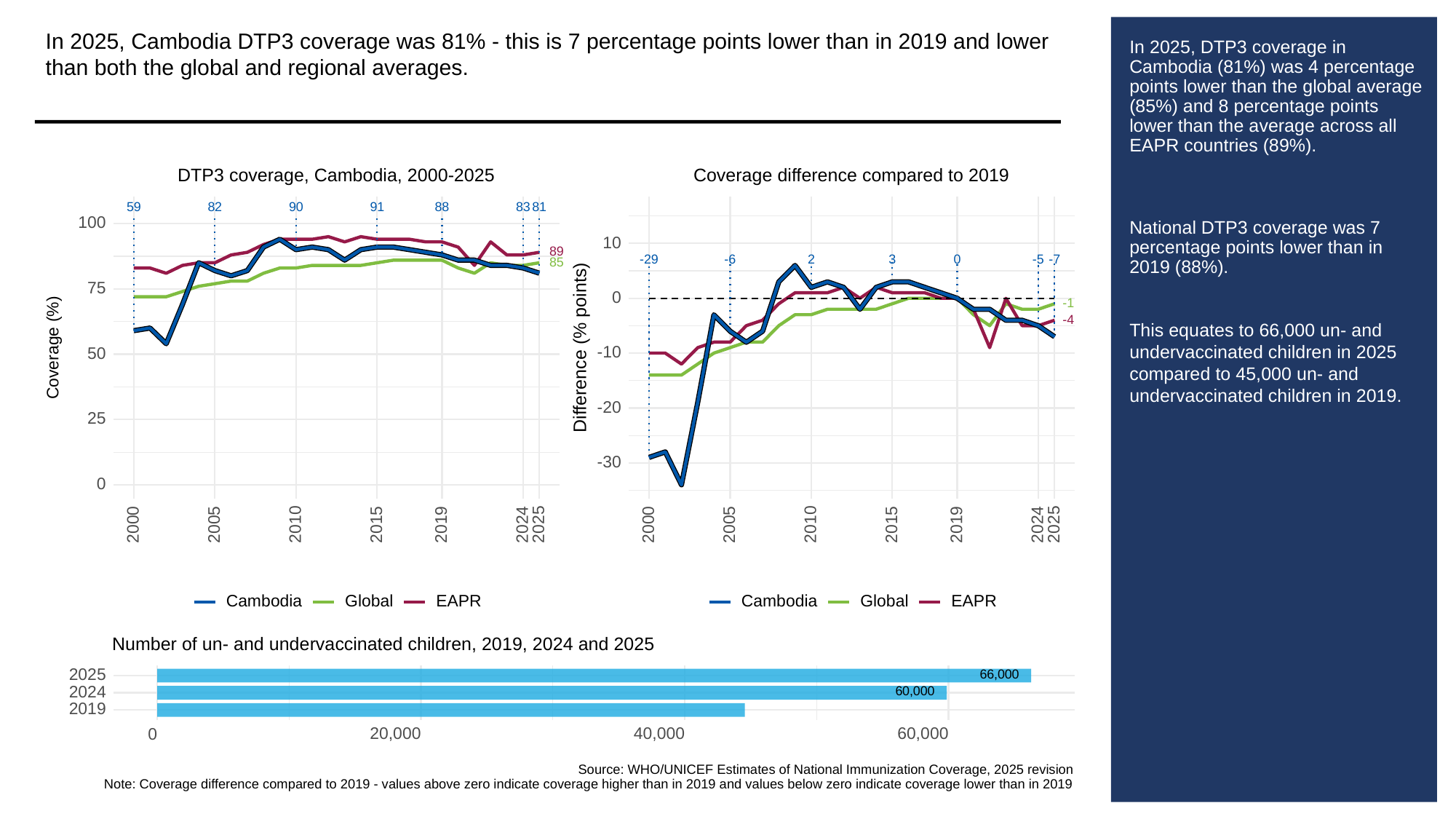

In 2025, Cambodia DTP3 coverage was 81% - this is 7 percentage points lower than in 2019 and lower than both the global and regional averages.
# In 2025, DTP3 coverage in Cambodia (81%) was 4 percentage points lower than the global average (85%) and 8 percentage points lower than the average across all EAPR countries (89%).

National DTP3 coverage was 7 percentage points lower than in 2019 (88%).

This equates to 66,000 un- and undervaccinated children in 2025 compared to 45,000 un- and undervaccinated children in 2019.

DTP3 coverage, Cambodia, 2000-2025
Coverage difference compared to 2019

83
59
82
90
91
88
81

100

10

89
3
-29
-6
0
2
-5
-7

85

75

0

-1
-4

Difference (% points)
Coverage (%)
-10
50

-20

25

-30

0

2000
2005
2010
2015
2019
2024
2025
2000
2005
2010
2015
2019
2024
2025
Cambodia
Global
Cambodia
Global
EAPR
EAPR

Number of un- and undervaccinated children, 2019, 2024 and 2025

66,000
2025

60,000
2024

2019

20,000
40,000
60,000
0
Source: WHO/UNICEF Estimates of National Immunization Coverage, 2025 revision
Note: Coverage difference compared to 2019 - values above zero indicate coverage higher than in 2019 and values below zero indicate coverage lower than in 2019